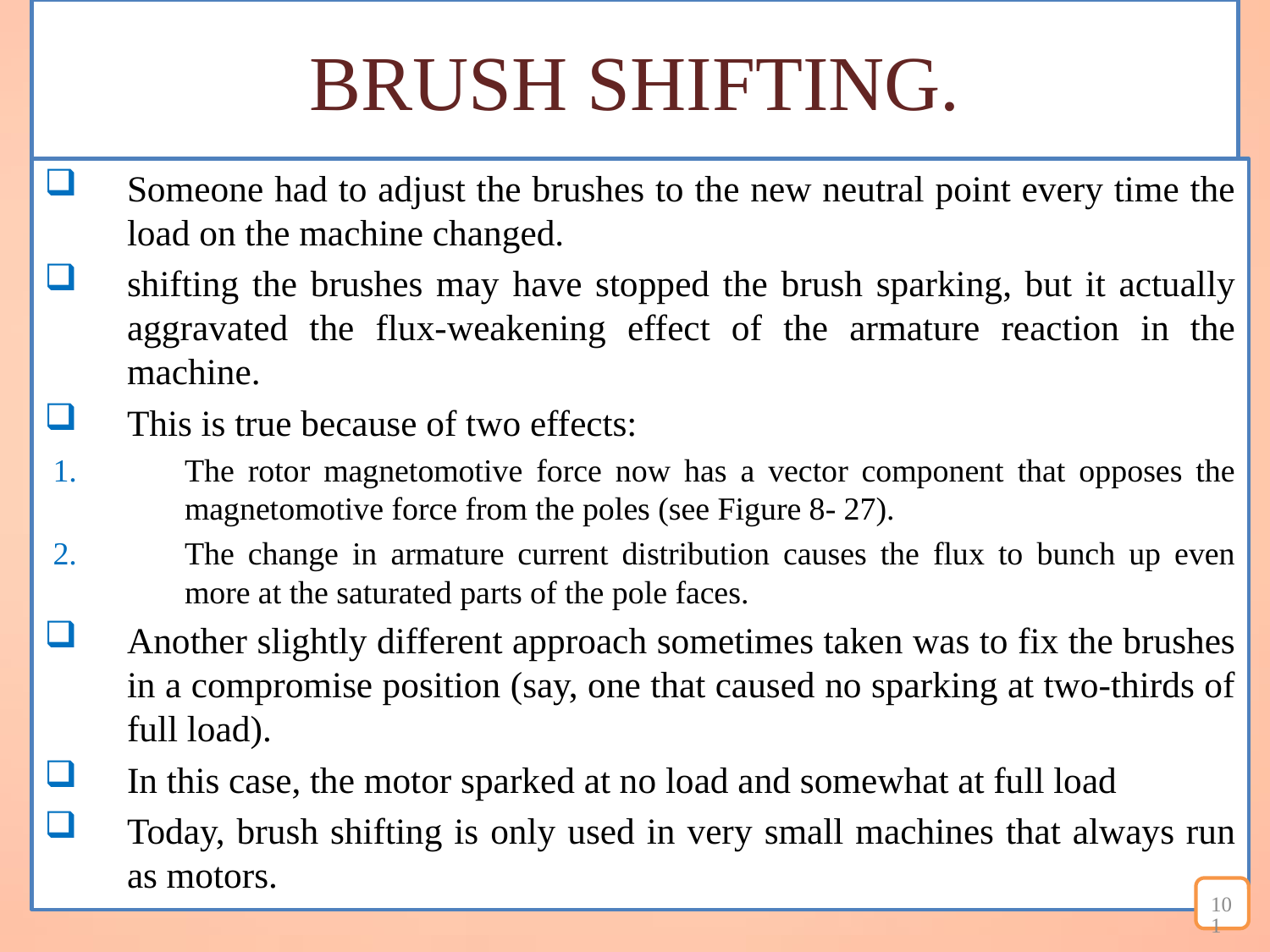

# BRUSH SHIFTING.
Someone had to adjust the brushes to the new neutral point every time the load on the machine changed.
shifting the brushes may have stopped the brush sparking, but it actually aggravated the flux-weakening effect of the armature reaction in the machine.
This is true because of two effects:
The rotor magnetomotive force now has a vector component that opposes the magnetomotive force from the poles (see Figure 8- 27).
The change in armature current distribution causes the flux to bunch up even more at the saturated parts of the pole faces.
Another slightly different approach sometimes taken was to fix the brushes in a compromise position (say, one that caused no sparking at two-thirds of full load).
In this case, the motor sparked at no load and somewhat at full load
Today, brush shifting is only used in very small machines that always run as motors.
101